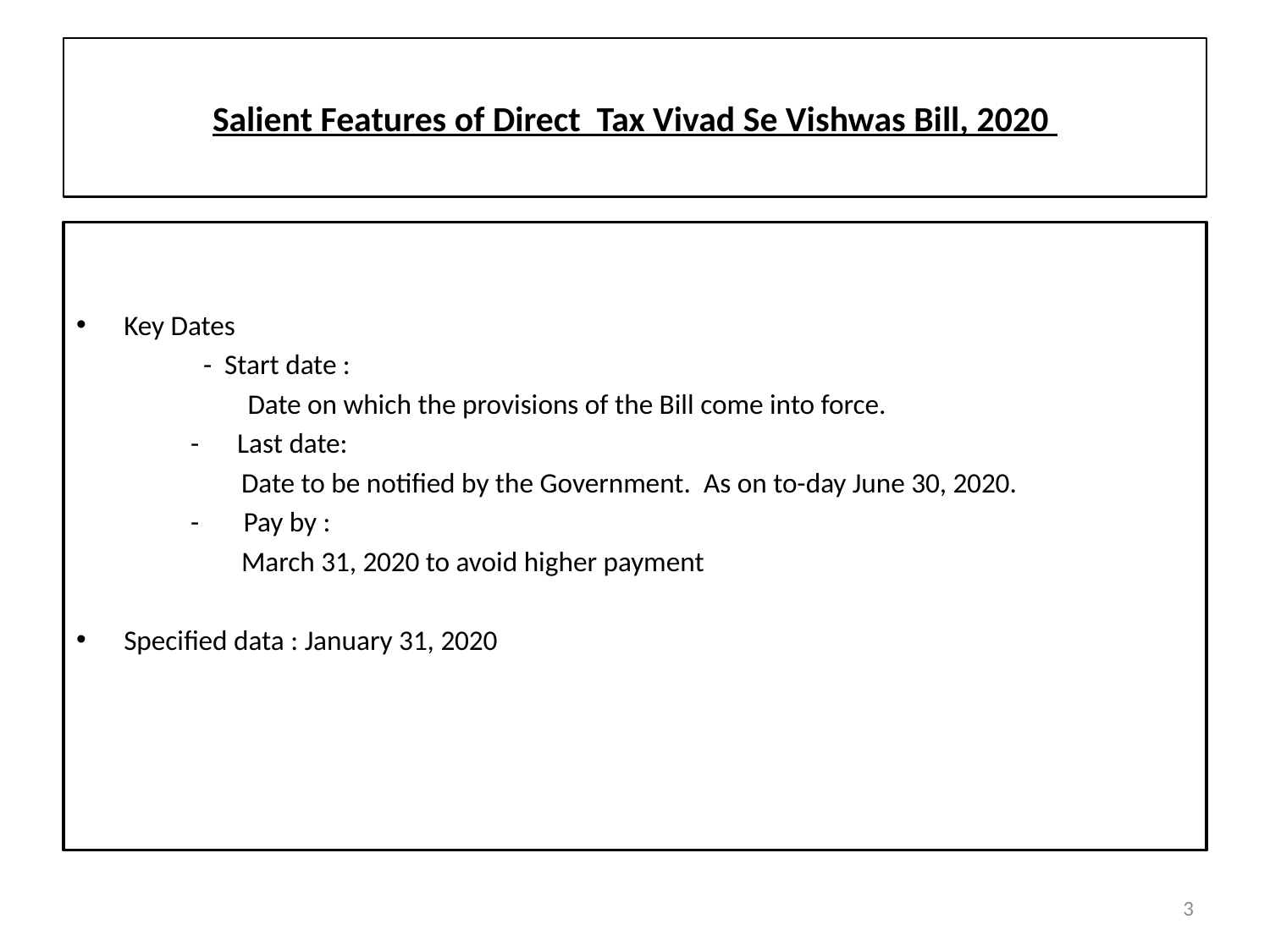

# Salient Features of Direct  Tax Vivad Se Vishwas Bill, 2020

Key Dates
	-  Start date :
	       Date on which the provisions of the Bill come into force.
                  -      Last date:
                          Date to be notified by the Government.  As on to-day June 30, 2020.
                  -       Pay by :
                          March 31, 2020 to avoid higher payment

Specified data : January 31, 2020
3